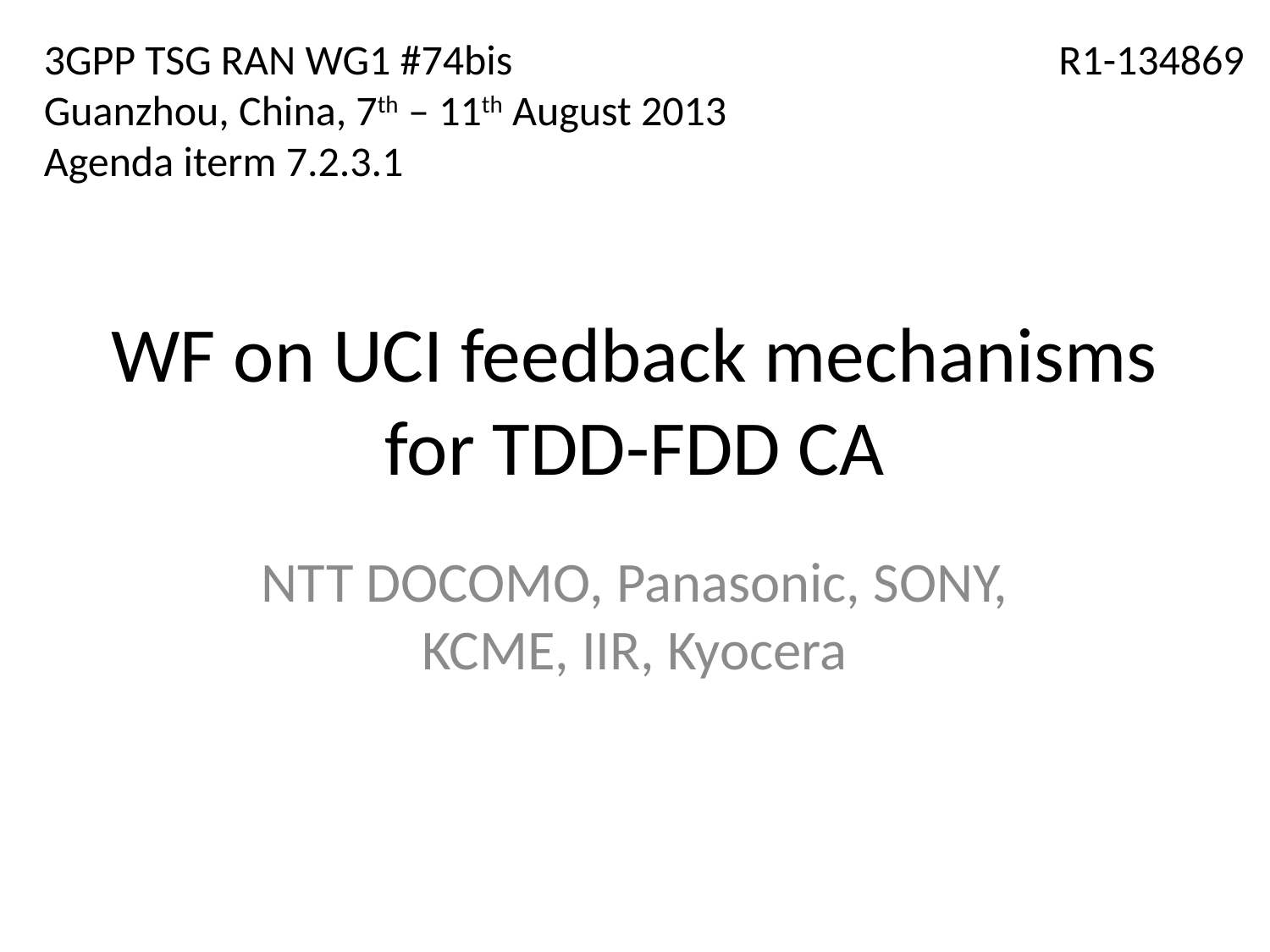

3GPP TSG RAN WG1 #74bis
Guanzhou, China, 7th – 11th August 2013
Agenda iterm 7.2.3.1
R1-134869
# WF on UCI feedback mechanisms for TDD-FDD CA
NTT DOCOMO, Panasonic, SONY, KCME, IIR, Kyocera